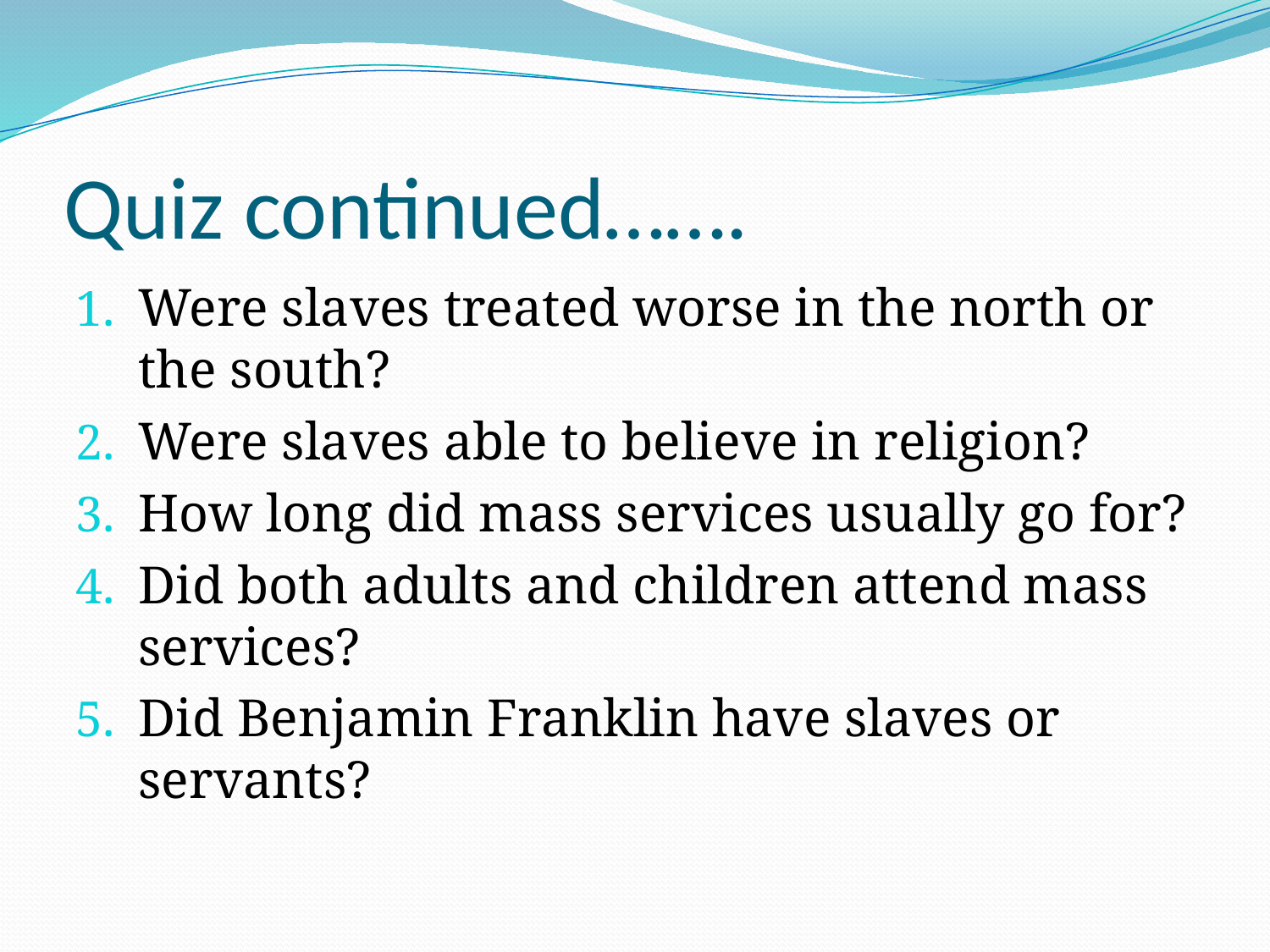

# Quiz continued…….
Were slaves treated worse in the north or the south?
Were slaves able to believe in religion?
How long did mass services usually go for?
Did both adults and children attend mass services?
Did Benjamin Franklin have slaves or servants?